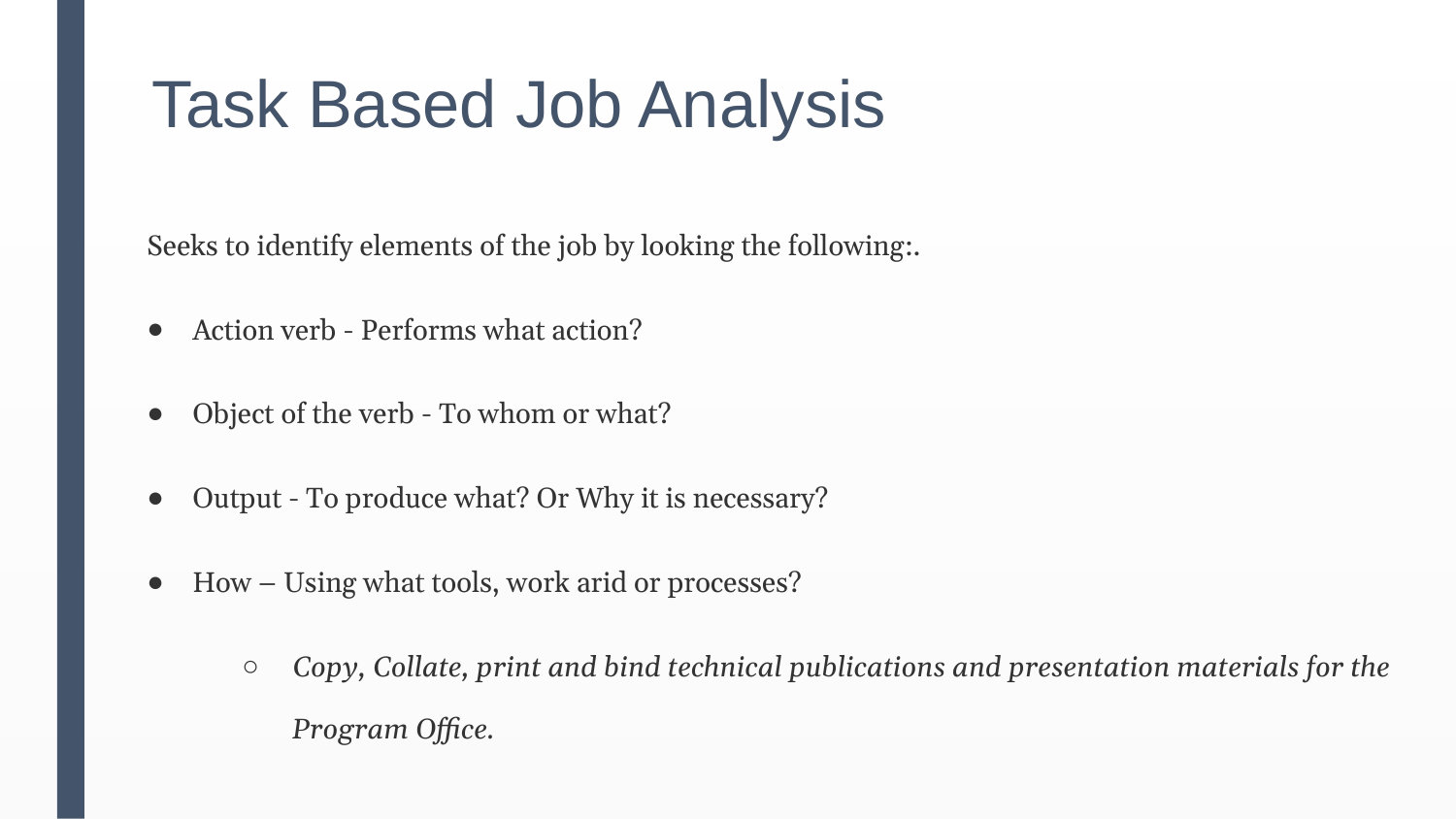

# Task Based Job Analysis
Seeks to identify elements of the job by looking the following:.
Action verb - Performs what action?
Object of the verb - To whom or what?
Output - To produce what? Or Why it is necessary?
How – Using what tools, work arid or processes?
Copy, Collate, print and bind technical publications and presentation materials for the Program Office.